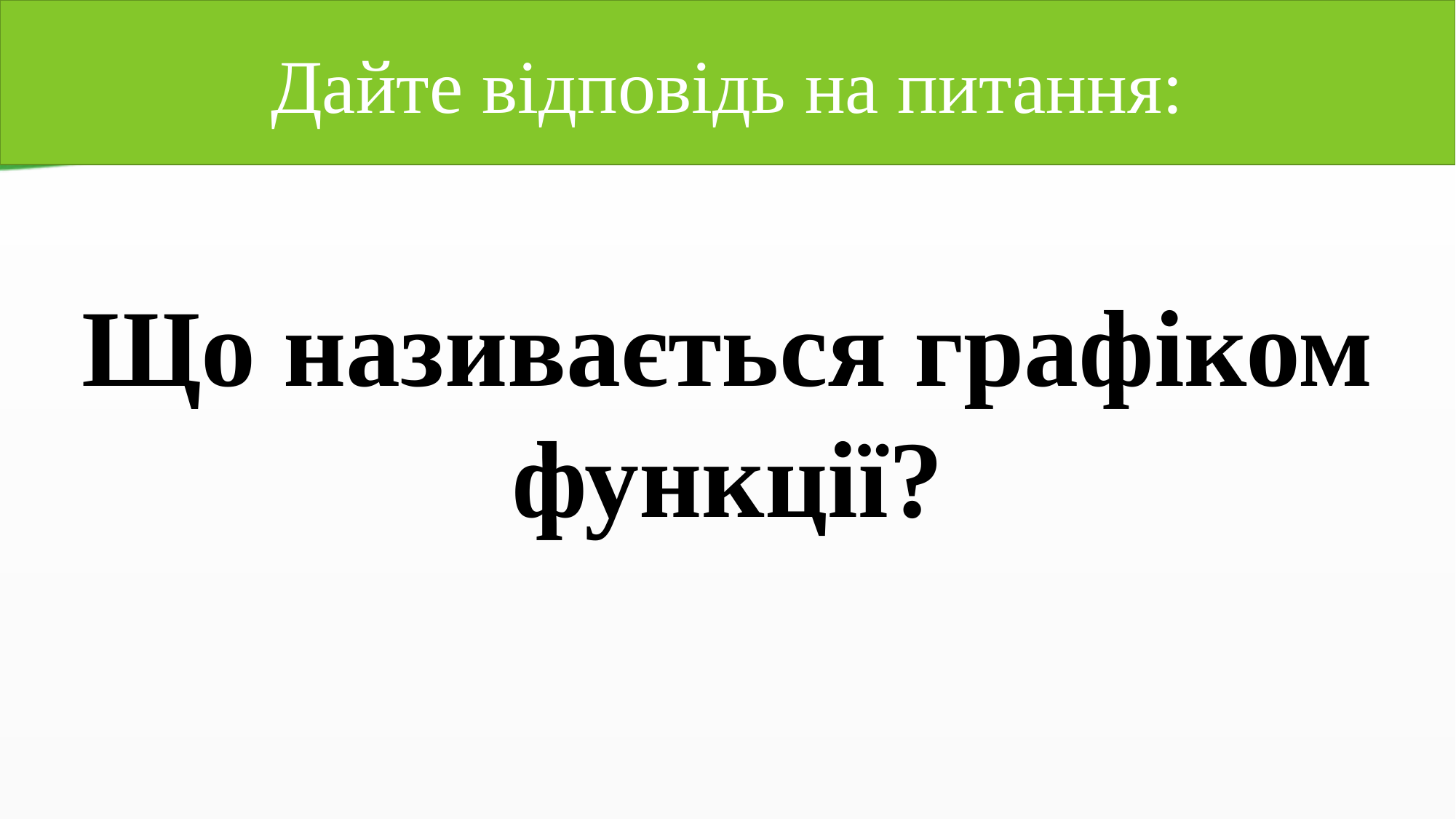

Дайте відповідь на питання:
Що називається графіком функції?